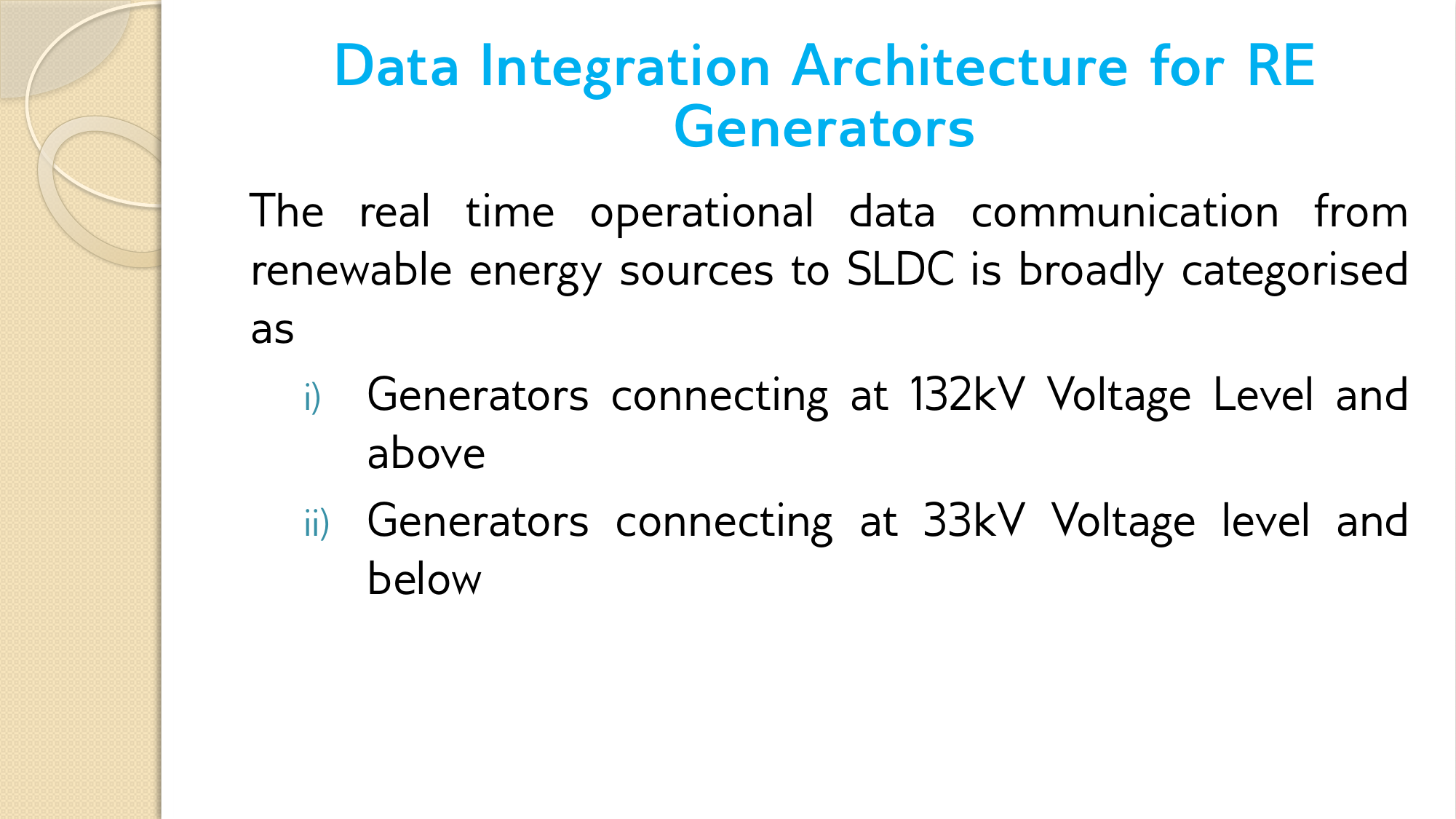

# Data Integration Architecture for RE Generators
The real time operational data communication from renewable energy sources to SLDC is broadly categorised as
Generators connecting at 132kV Voltage Level and above
Generators connecting at 33kV Voltage level and below